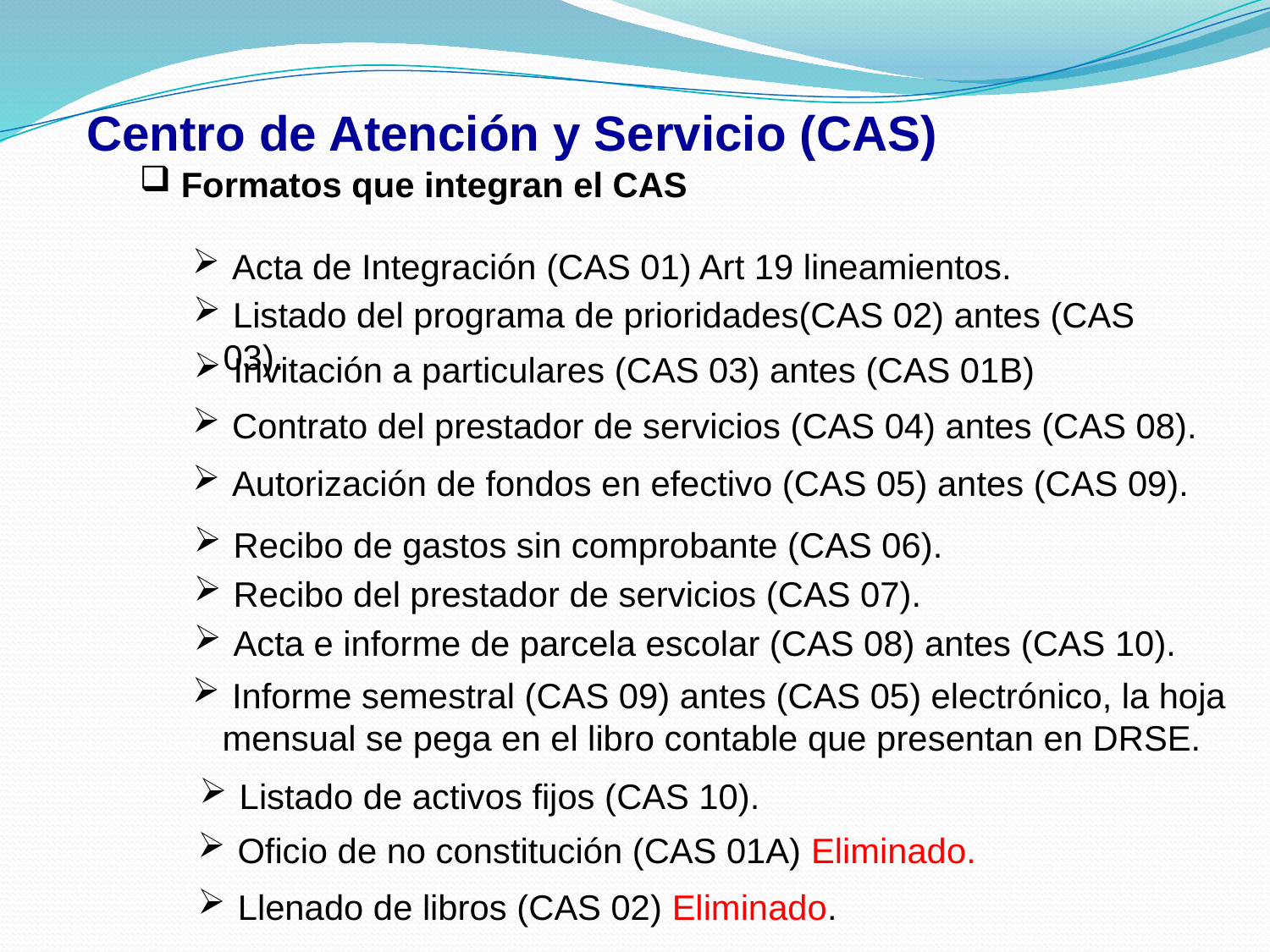

Centro de Atención y Servicio (CAS)
 Formatos que integran el CAS
 Acta de Integración (CAS 01) Art 19 lineamientos.
 Listado del programa de prioridades(CAS 02) antes (CAS 03).
 Invitación a particulares (CAS 03) antes (CAS 01B)
 Contrato del prestador de servicios (CAS 04) antes (CAS 08).
 Autorización de fondos en efectivo (CAS 05) antes (CAS 09).
 Recibo de gastos sin comprobante (CAS 06).
 Recibo del prestador de servicios (CAS 07).
 Acta e informe de parcela escolar (CAS 08) antes (CAS 10).
 Informe semestral (CAS 09) antes (CAS 05) electrónico, la hoja mensual se pega en el libro contable que presentan en DRSE.
 Listado de activos fijos (CAS 10).
 Oficio de no constitución (CAS 01A) Eliminado.
 Llenado de libros (CAS 02) Eliminado.